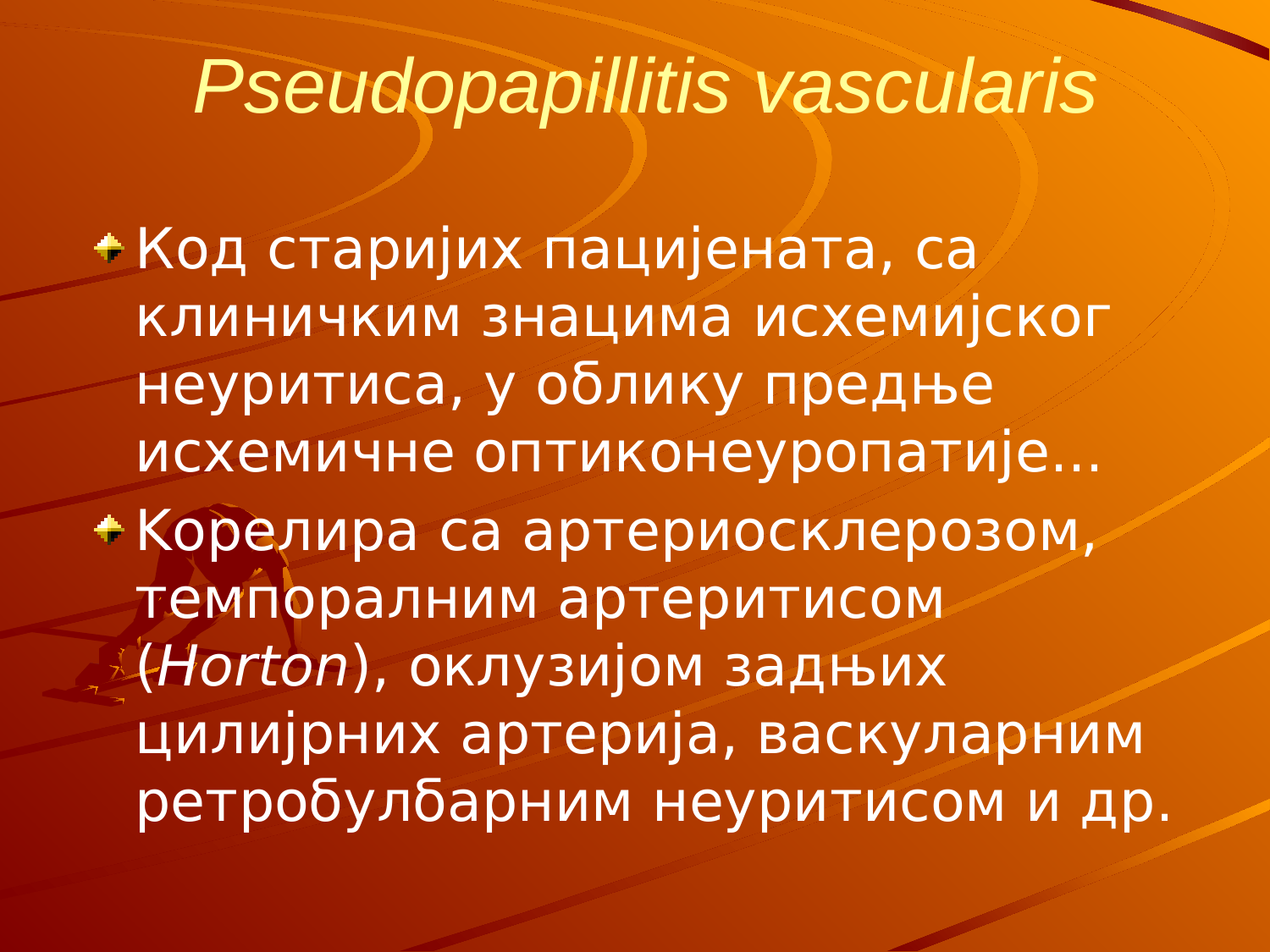

# Pseudopapillitis vascularis
Код старијих пацијената, са клиничким знацима исхемијског неуритиса, у облику предње исхемичне оптиконеуропатије...
Kорелира са артериосклерозом, темпоралним артеритисом (Horton), оклузијом задњих цилијрних артерија, васкуларним ретробулбарним неуритисом и др.